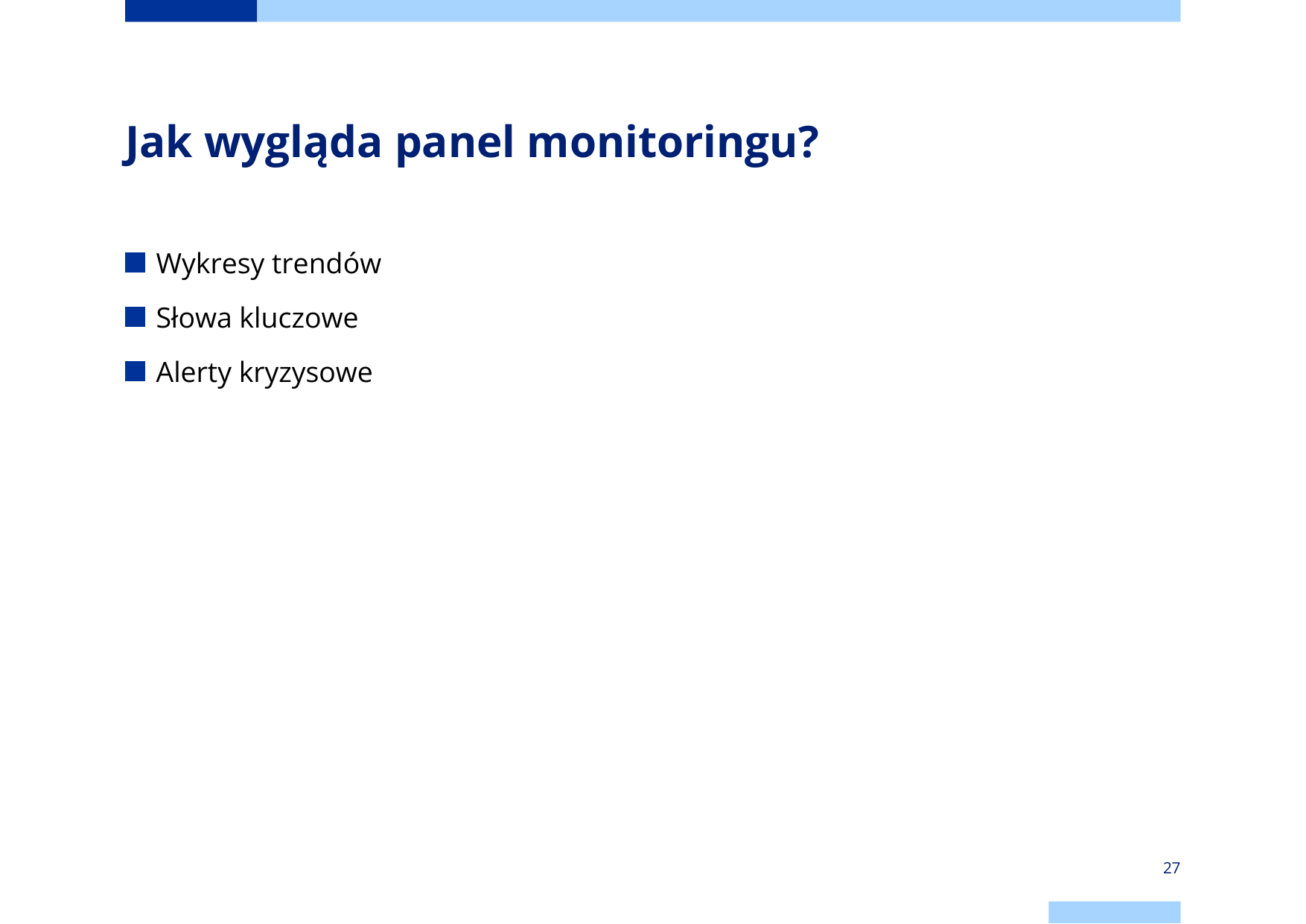

# Jak wygląda panel monitoringu?
Wykresy trendów
Słowa kluczowe
Alerty kryzysowe
27